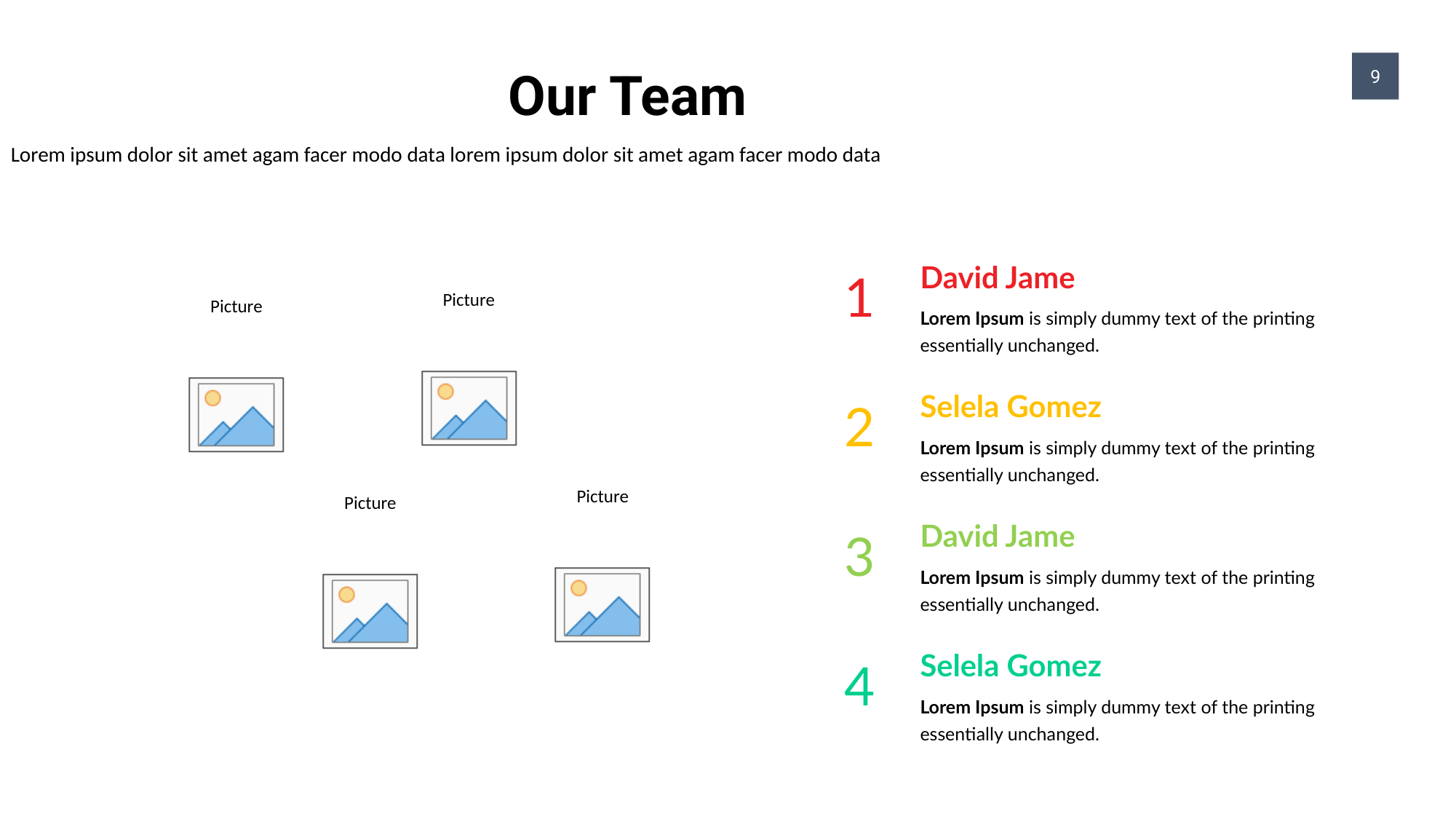

Our Team
9
Lorem ipsum dolor sit amet agam facer modo data lorem ipsum dolor sit amet agam facer modo data
1
David Jame
Lorem Ipsum is simply dummy text of the printing essentially unchanged.

2
Selela Gomez
Lorem Ipsum is simply dummy text of the printing essentially unchanged.

3
David Jame
Lorem Ipsum is simply dummy text of the printing essentially unchanged.
4
Selela Gomez
Lorem Ipsum is simply dummy text of the printing essentially unchanged.